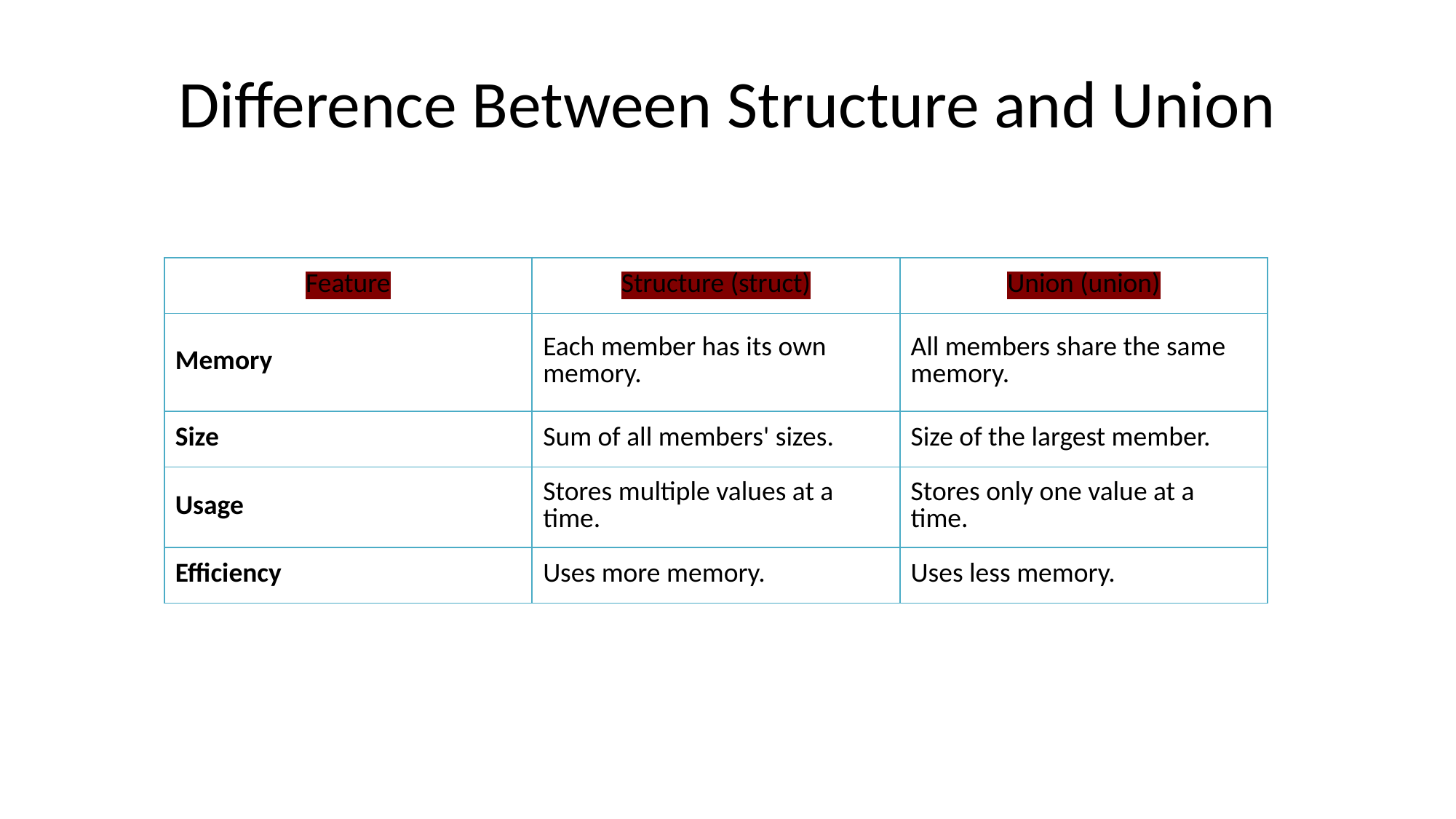

# Difference Between Structure and Union

| Feature | Structure (struct) | Union (union) |
| --- | --- | --- |
| Memory | Each member has its own memory. | All members share the same memory. |
| Size | Sum of all members' sizes. | Size of the largest member. |
| Usage | Stores multiple values at a time. | Stores only one value at a time. |
| Efficiency | Uses more memory. | Uses less memory. |